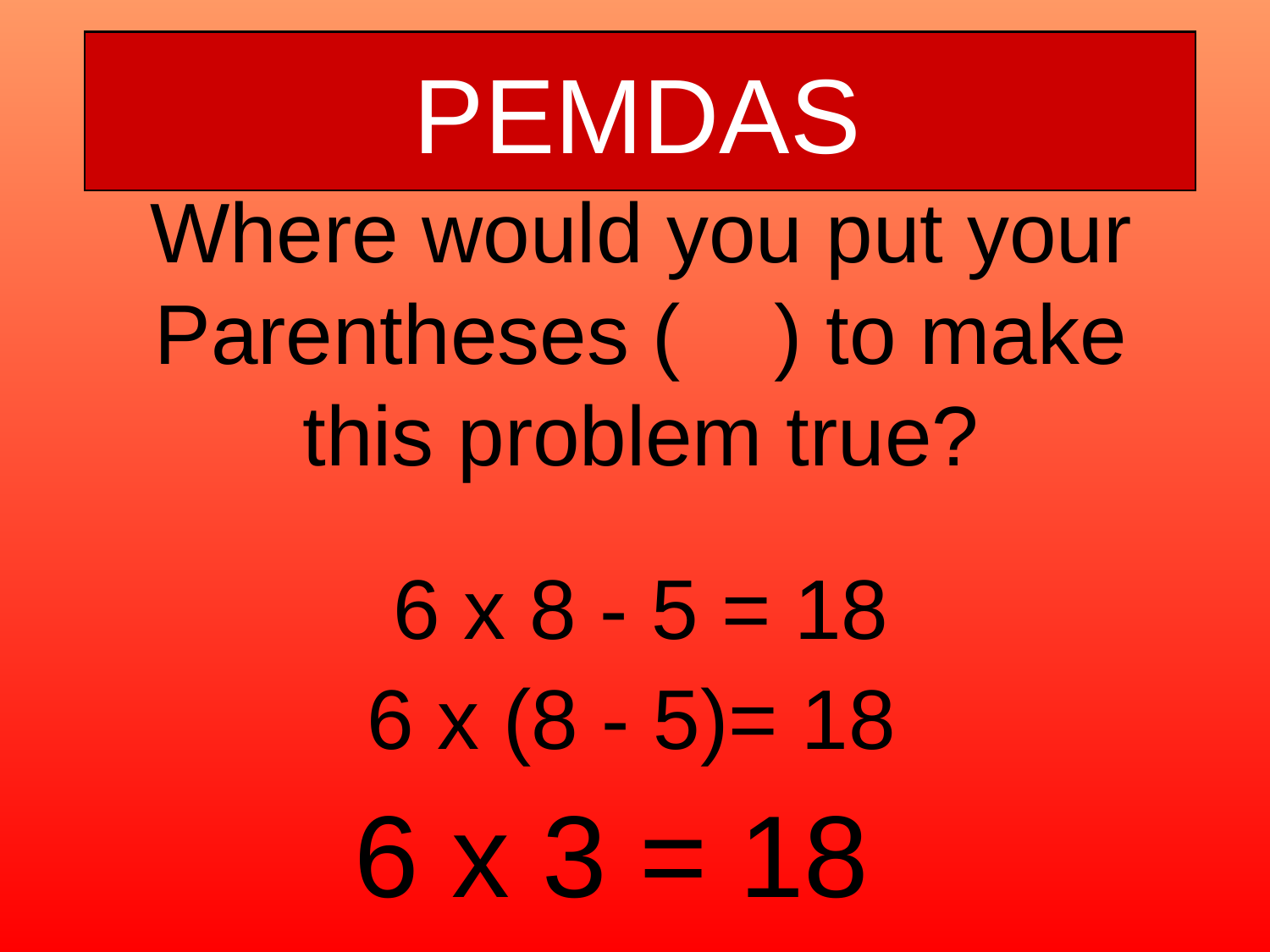

# PEMDAS
Where would you put your Parentheses (    ) to make this problem true?
6 x 8 - 5 = 18

6 x (8 - 5)= 18
6 x 3 = 18